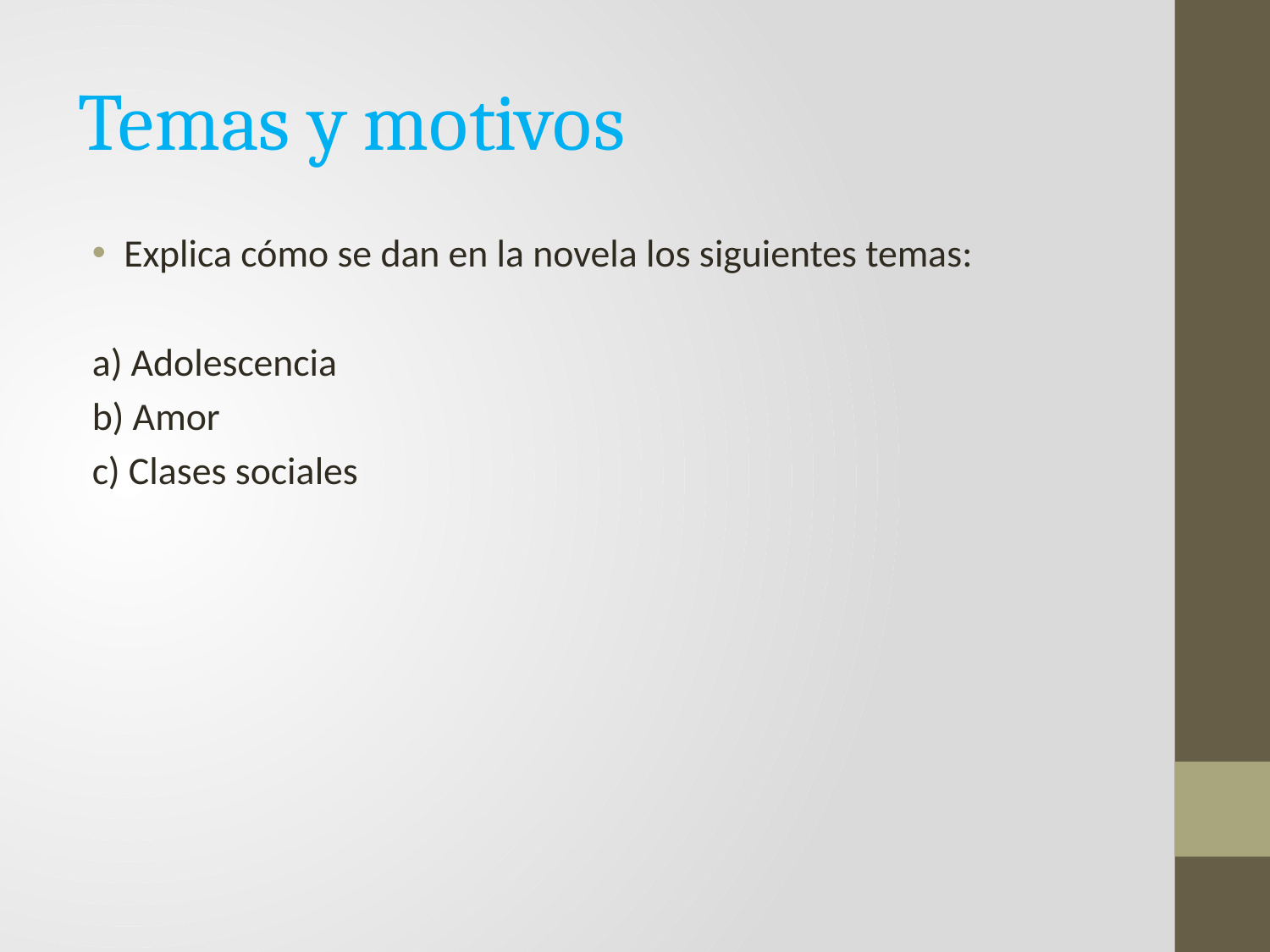

# Temas y motivos
Explica cómo se dan en la novela los siguientes temas:

a) Adolescencia
b) Amor
c) Clases sociales